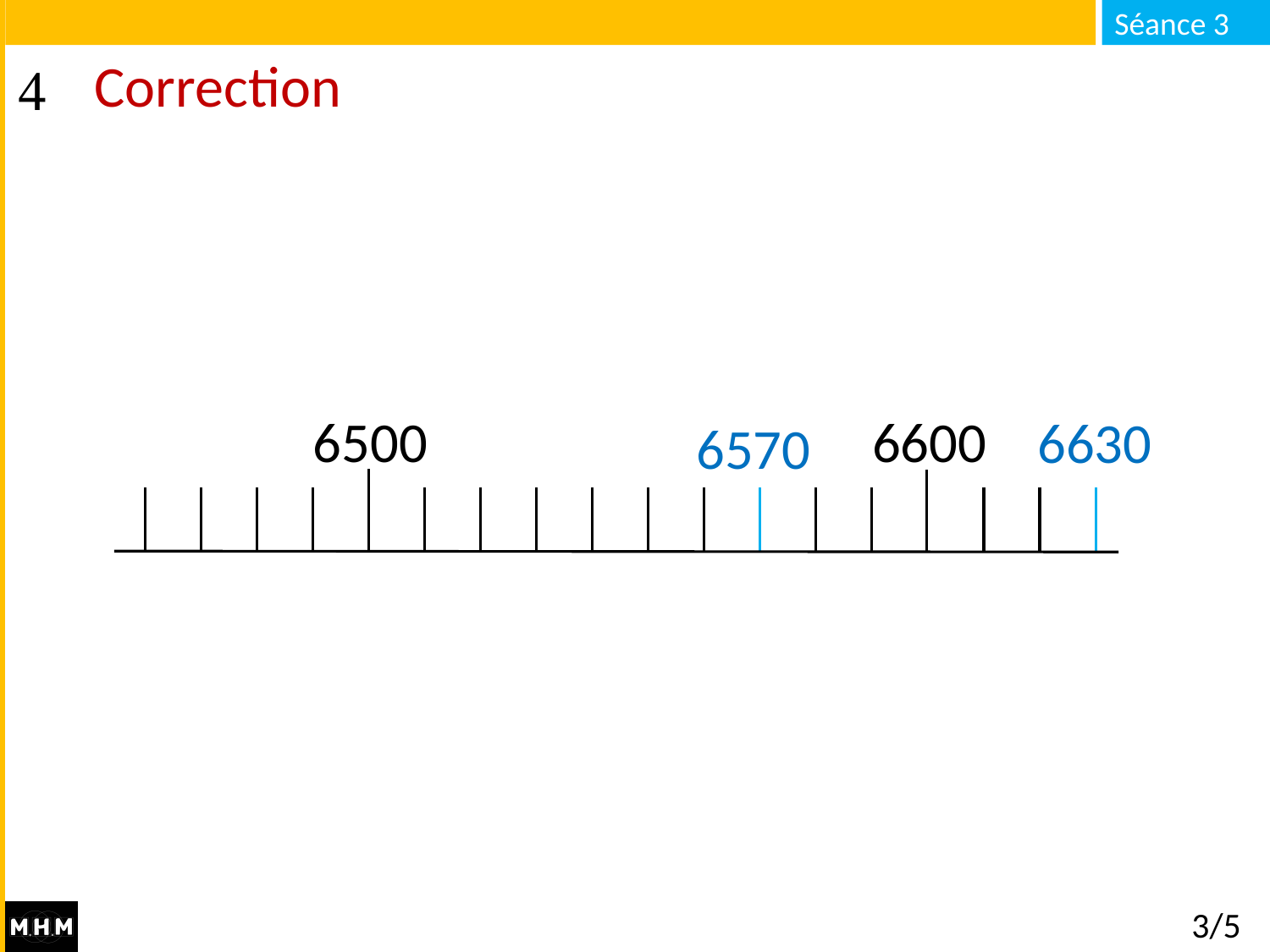

# Correction
6500
6600
6630
6570
3/5